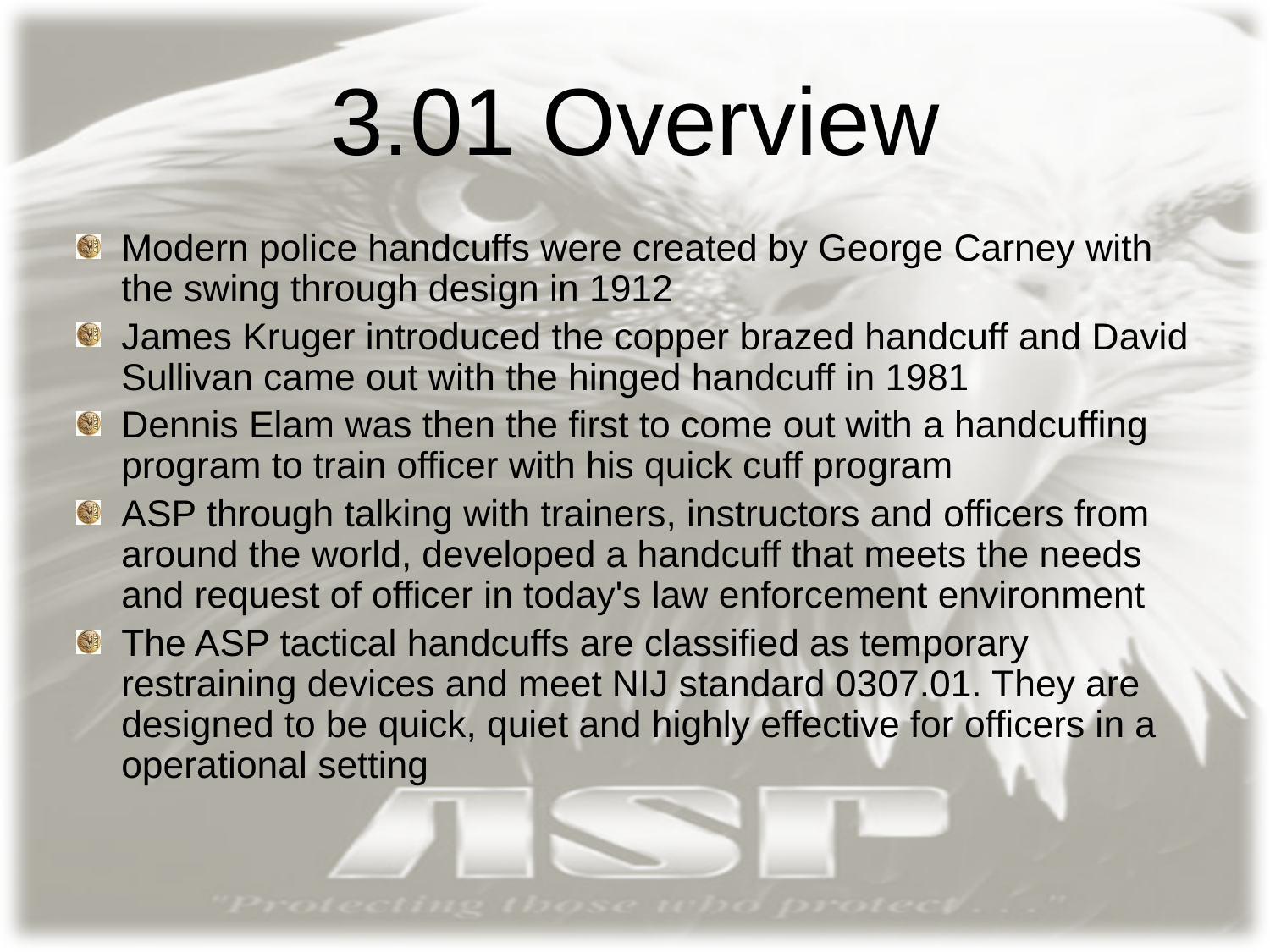

# 3.01 Overview
Modern police handcuffs were created by George Carney with the swing through design in 1912
James Kruger introduced the copper brazed handcuff and David Sullivan came out with the hinged handcuff in 1981
Dennis Elam was then the first to come out with a handcuffing program to train officer with his quick cuff program
ASP through talking with trainers, instructors and officers from around the world, developed a handcuff that meets the needs and request of officer in today's law enforcement environment
The ASP tactical handcuffs are classified as temporary restraining devices and meet NIJ standard 0307.01. They are designed to be quick, quiet and highly effective for officers in a operational setting